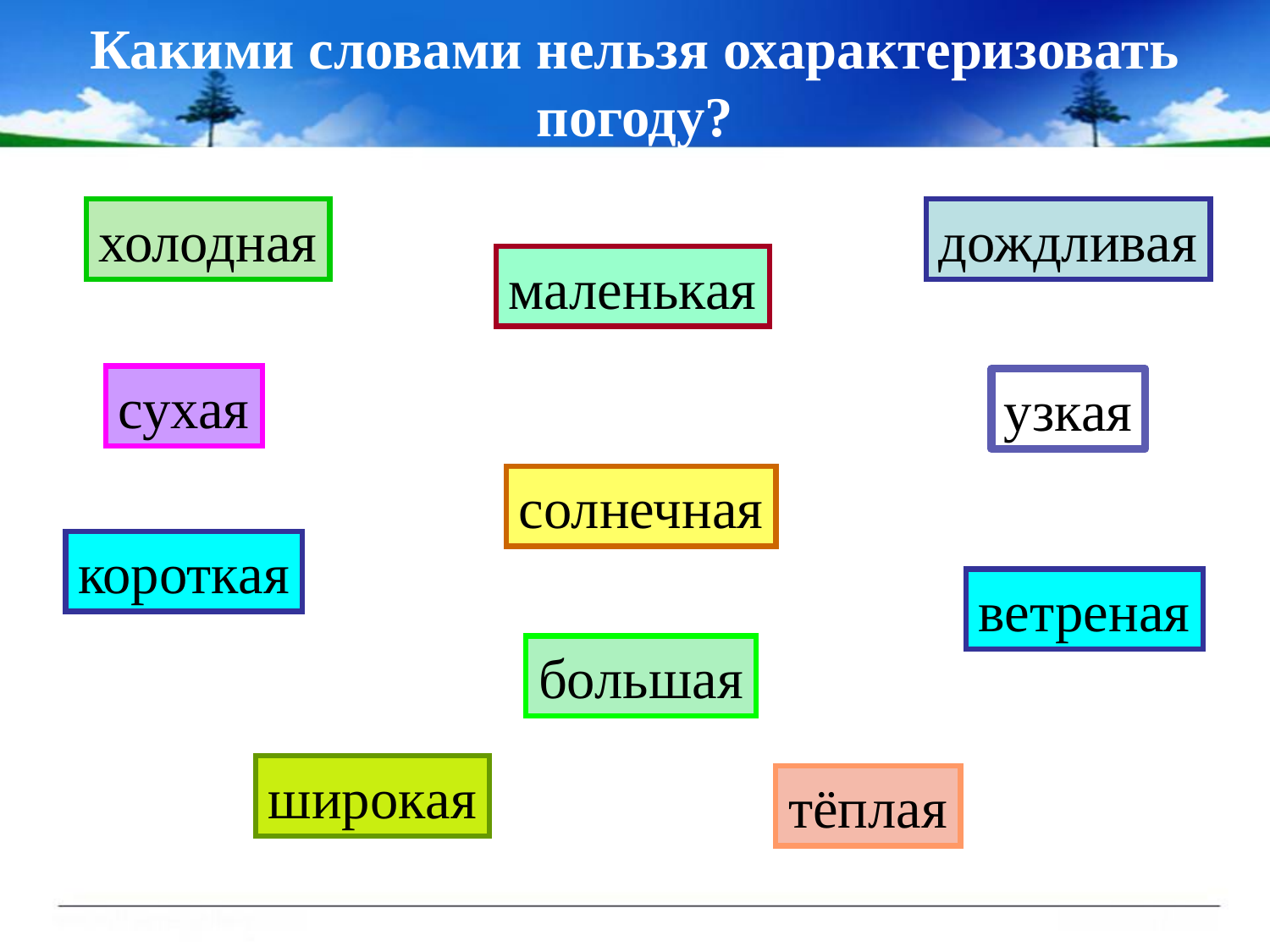

# Какими словами нельзя охарактеризовать погоду?
холодная
дождливая
маленькая
сухая
узкая
солнечная
короткая
ветреная
большая
широкая
тёплая